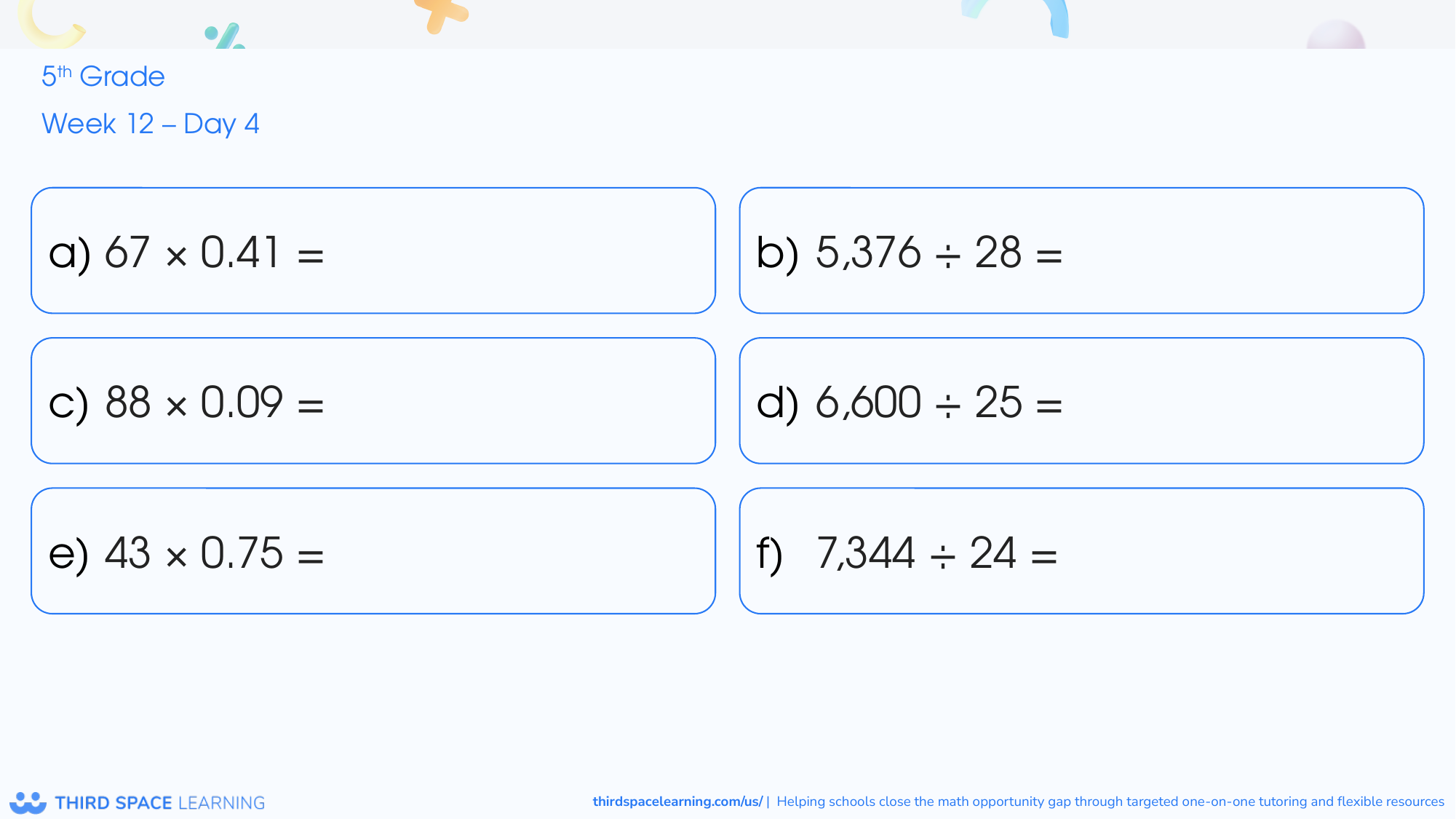

5th Grade
Week 12 – Day 4
67 × 0.41 =
5,376 ÷ 28 =
88 × 0.09 =
6,600 ÷ 25 =
43 × 0.75 =
7,344 ÷ 24 =